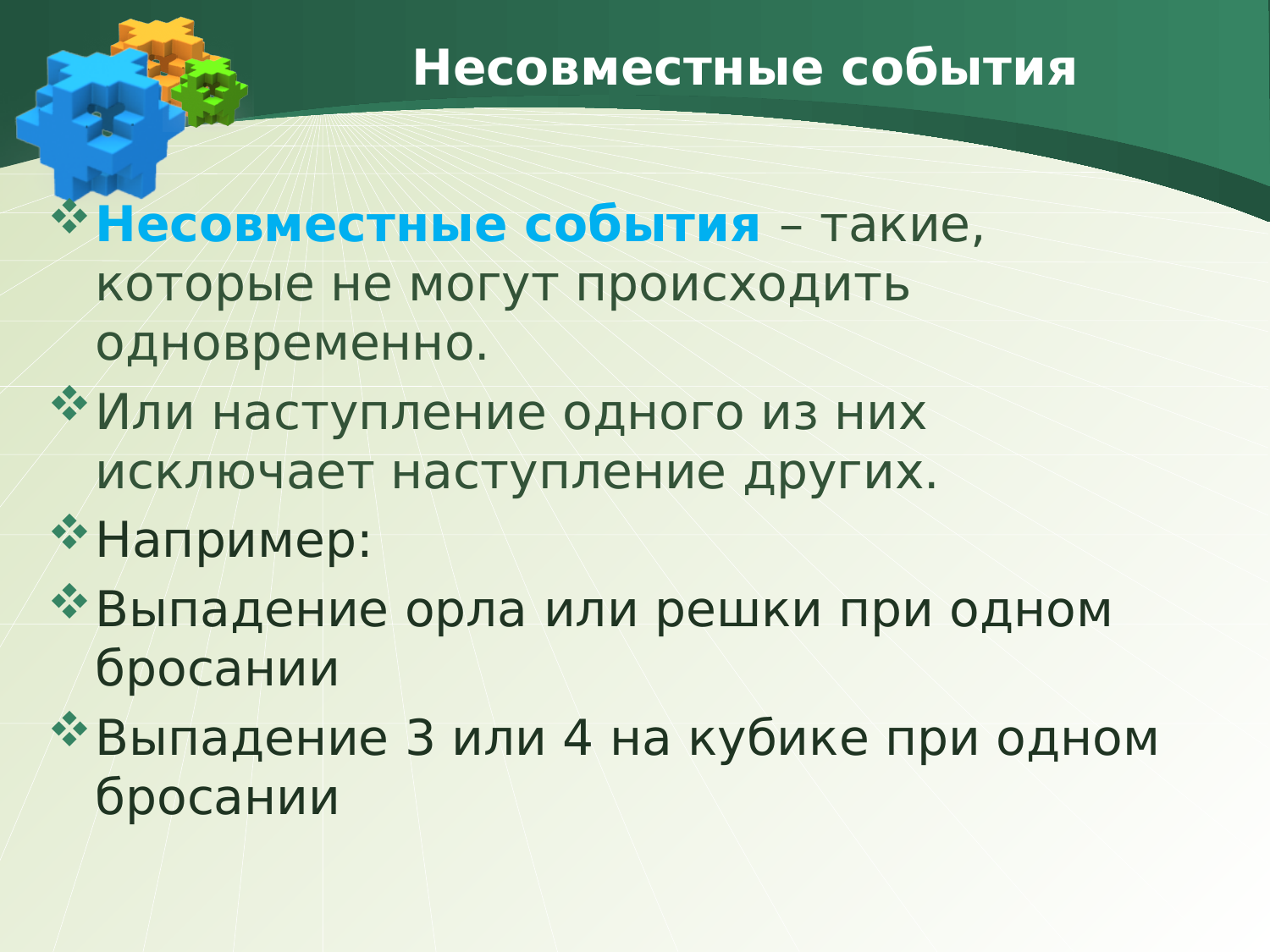

# Несовместные события

Несовместные события – такие, которые не могут происходить одновременно.
Или наступление одного из них исключает наступление других.
Например:
Выпадение орла или решки при одном бросании
Выпадение 3 или 4 на кубике при одном бросании